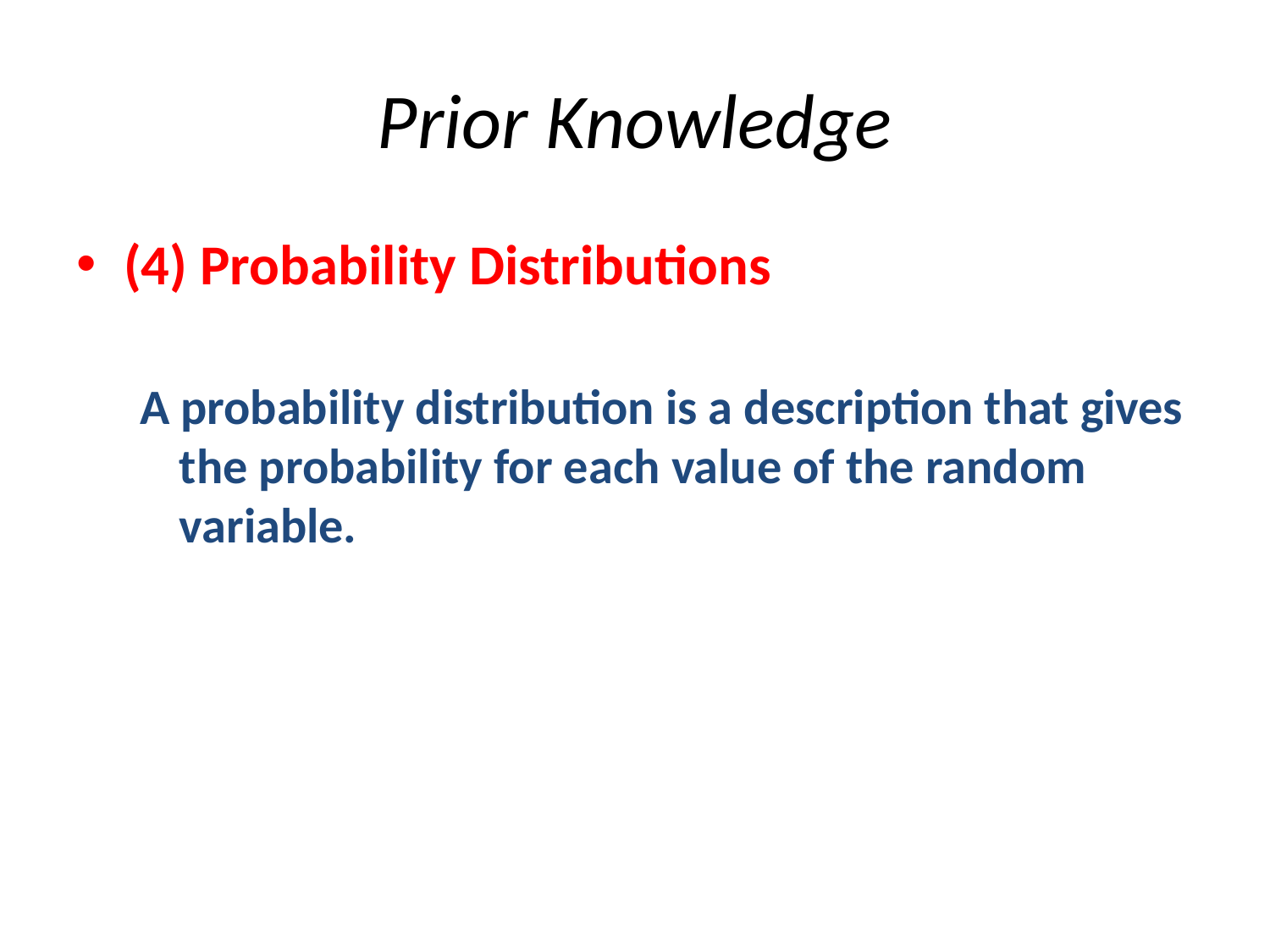

# Prior Knowledge
(4) Probability Distributions

A probability distribution is a description that gives the probability for each value of the random variable.